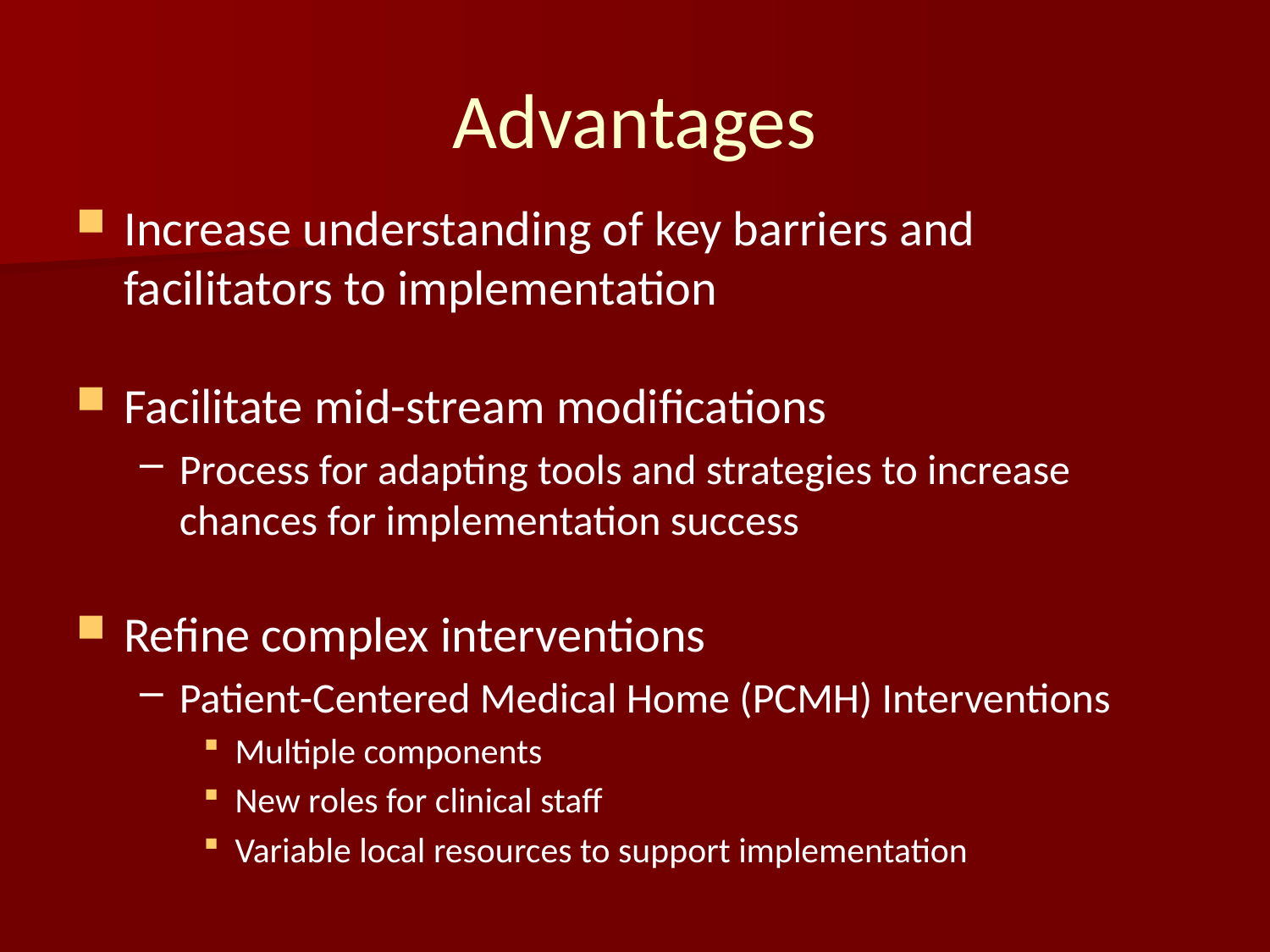

# Advantages
Increase understanding of key barriers and facilitators to implementation

Facilitate mid-stream modifications
Process for adapting tools and strategies to increase chances for implementation success

Refine complex interventions
Patient-Centered Medical Home (PCMH) Interventions
Multiple components
New roles for clinical staff
Variable local resources to support implementation